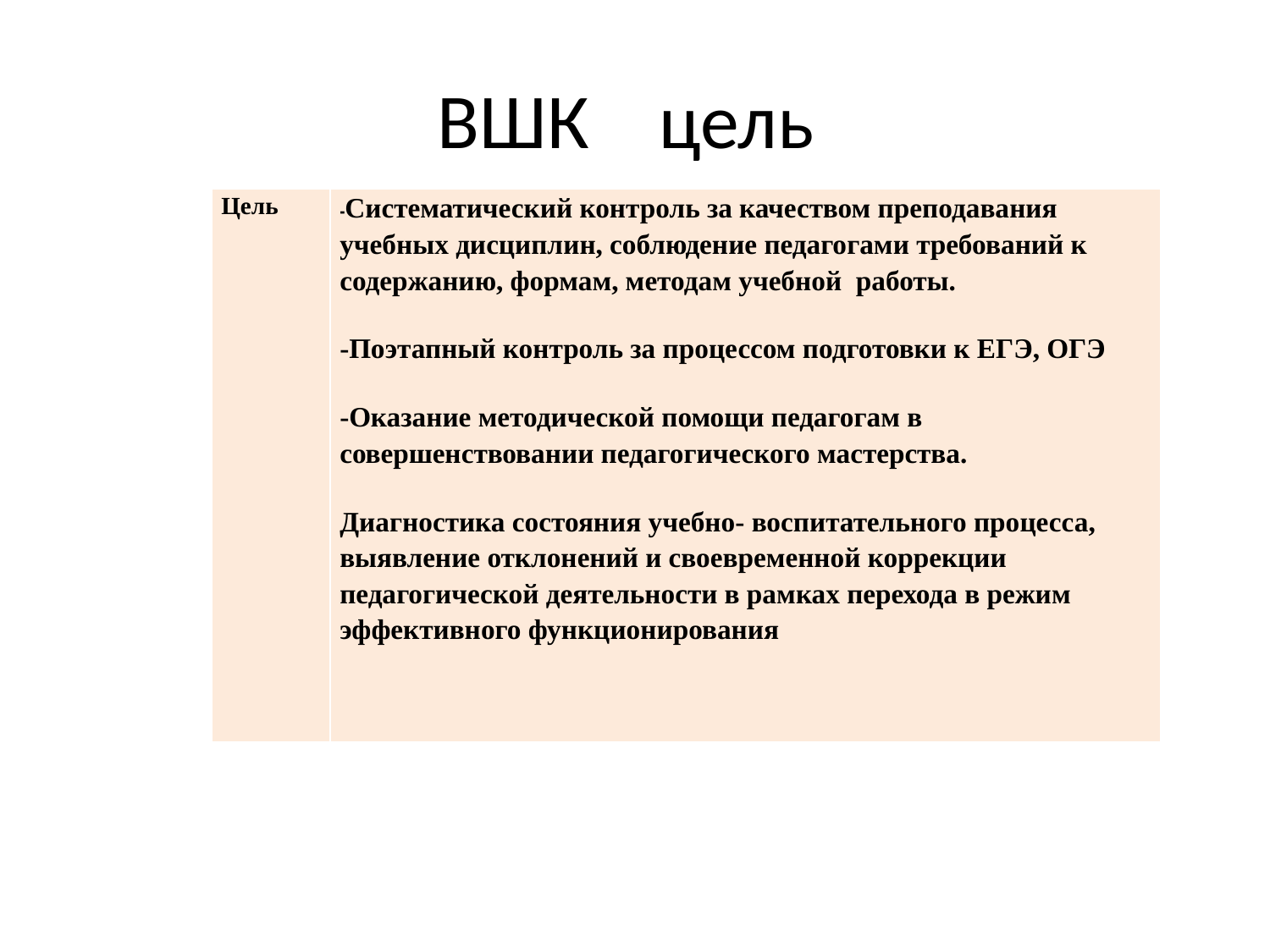

# ВШК    цель
| Цель | -Систематический контроль за качеством преподавания учебных дисциплин, соблюдение педагогами требований к содержанию, формам, методам учебной работы. -Поэтапный контроль за процессом подготовки к ЕГЭ, ОГЭ -Оказание методической помощи педагогам в совершенствовании педагогического мастерства. Диагностика состояния учебно- воспитательного процесса, выявление отклонений и своевременной коррекции педагогической деятельности в рамках перехода в режим эффективного функционирования |
| --- | --- |